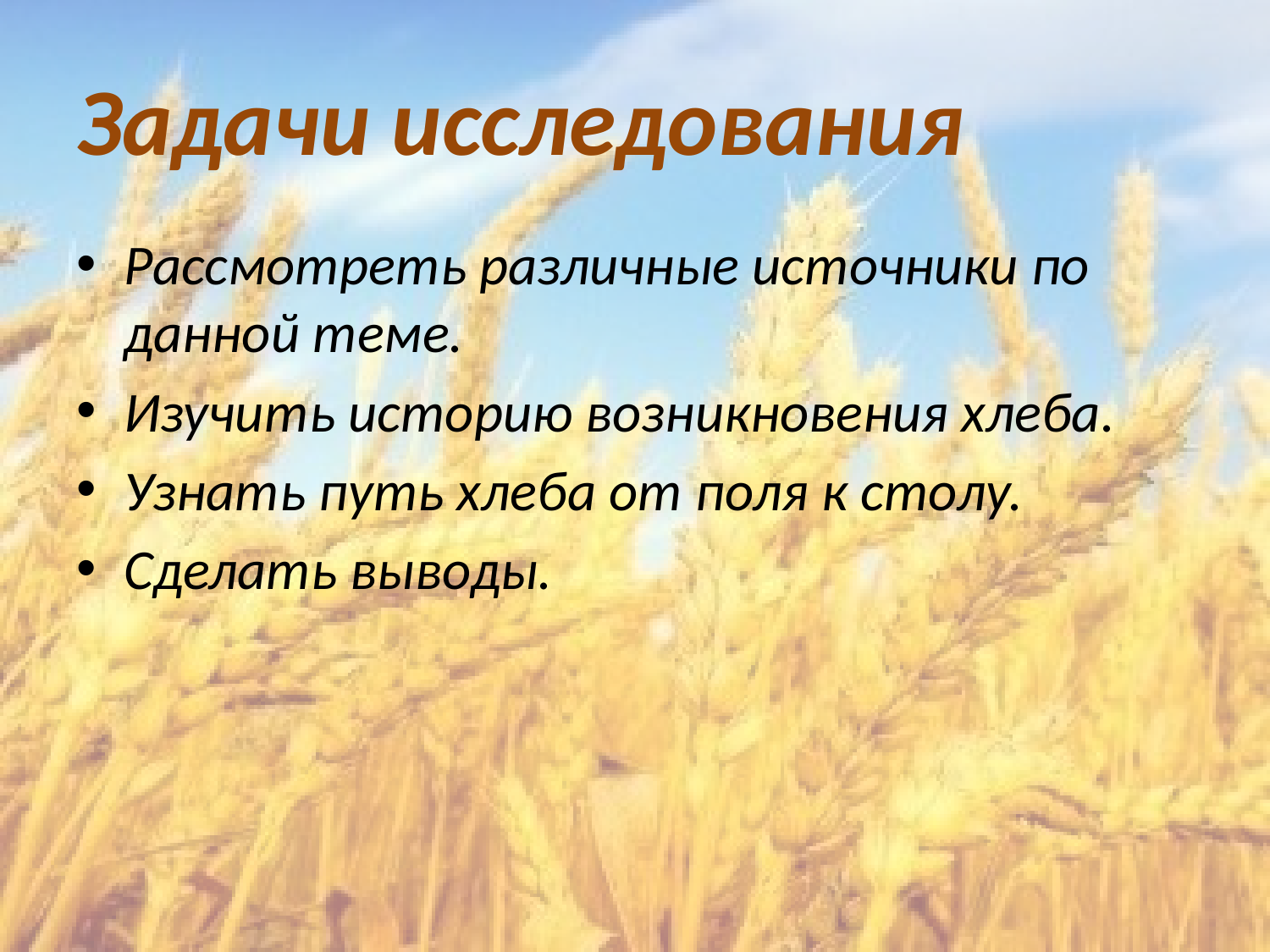

# Задачи исследования
Рассмотреть различные источники по данной теме.
Изучить историю возникновения хлеба.
Узнать путь хлеба от поля к столу.
Сделать выводы.